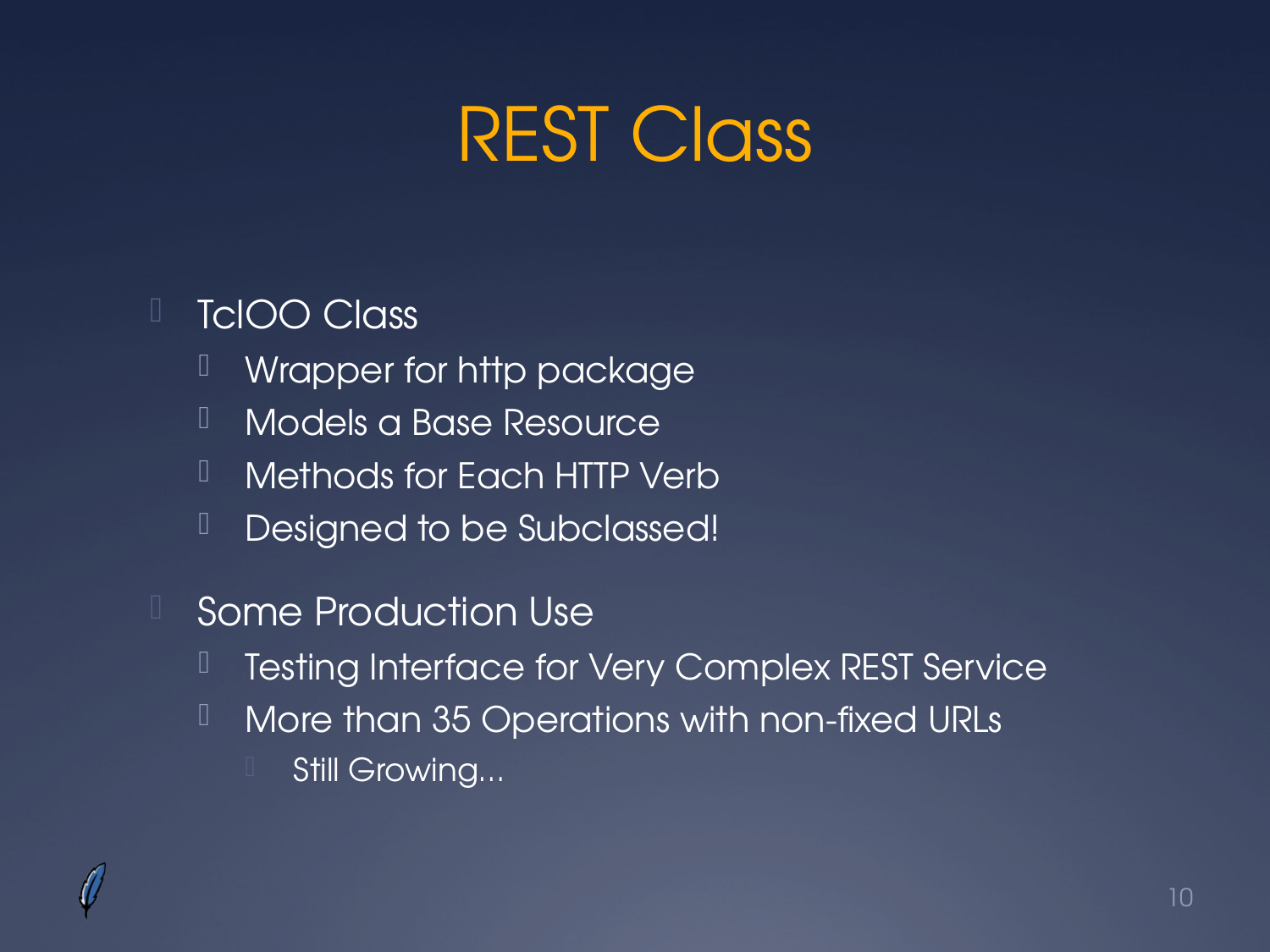

# REST Class
TclOO Class
Wrapper for http package
Models a Base Resource
Methods for Each HTTP Verb
Designed to be Subclassed!
Some Production Use
Testing Interface for Very Complex REST Service
More than 35 Operations with non-fixed URLs
Still Growing…
10